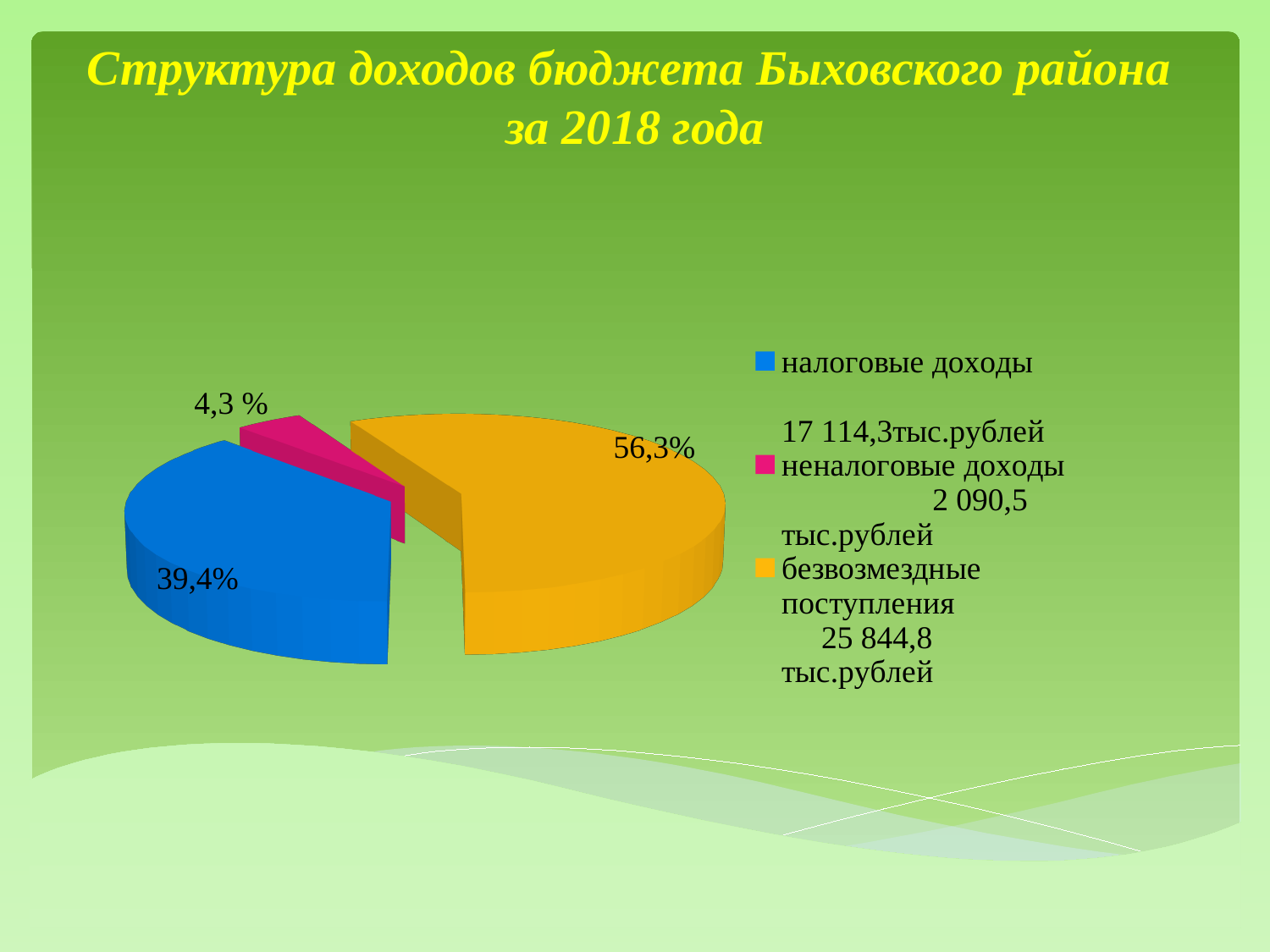

# Структура доходов бюджета Быховского района за 2018 года

[unsupported chart]